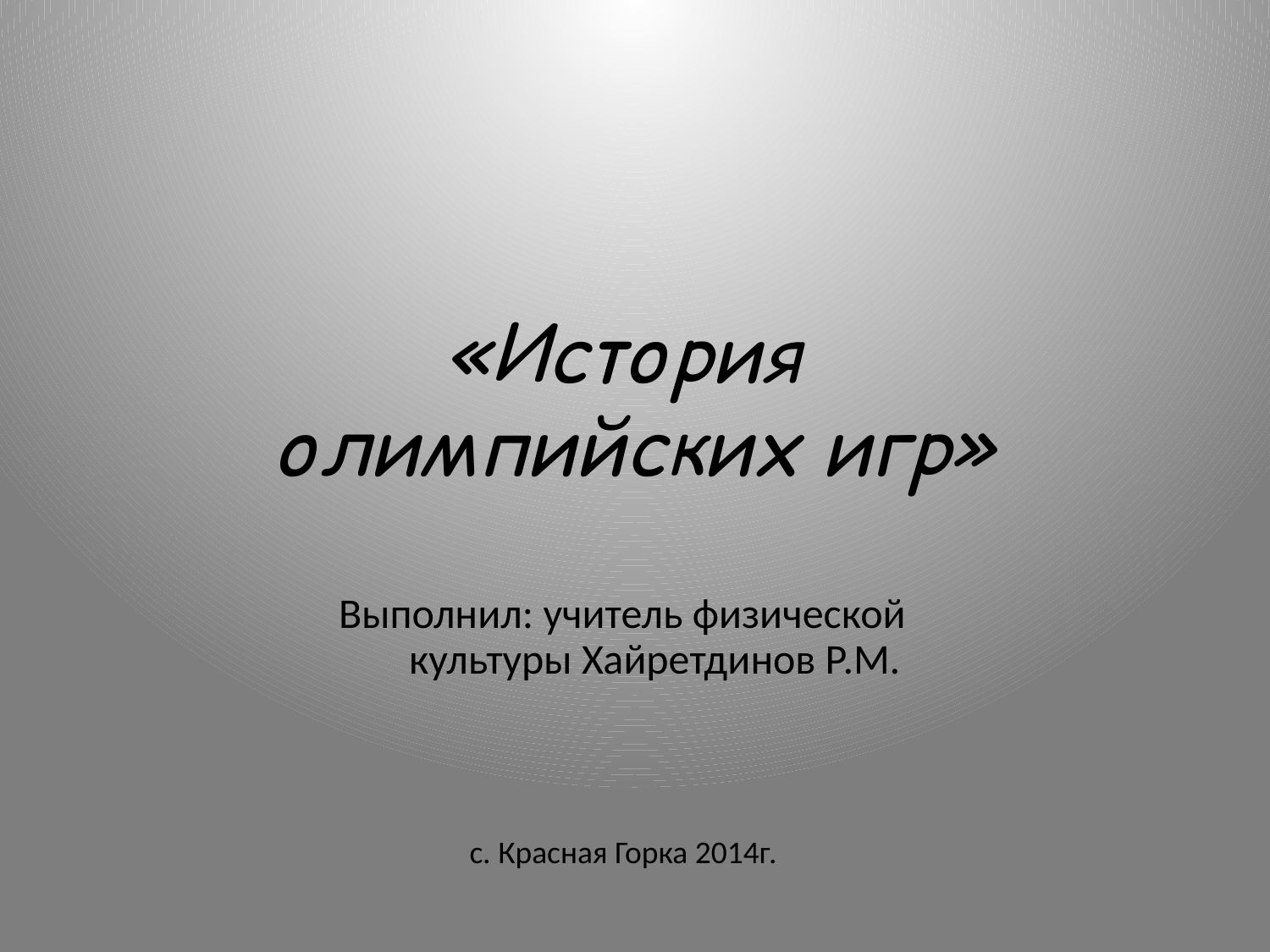

# «История олимпийских игр»
Выполнил: учитель физической культуры Хайретдинов Р.М.
с. Красная Горка 2014г.